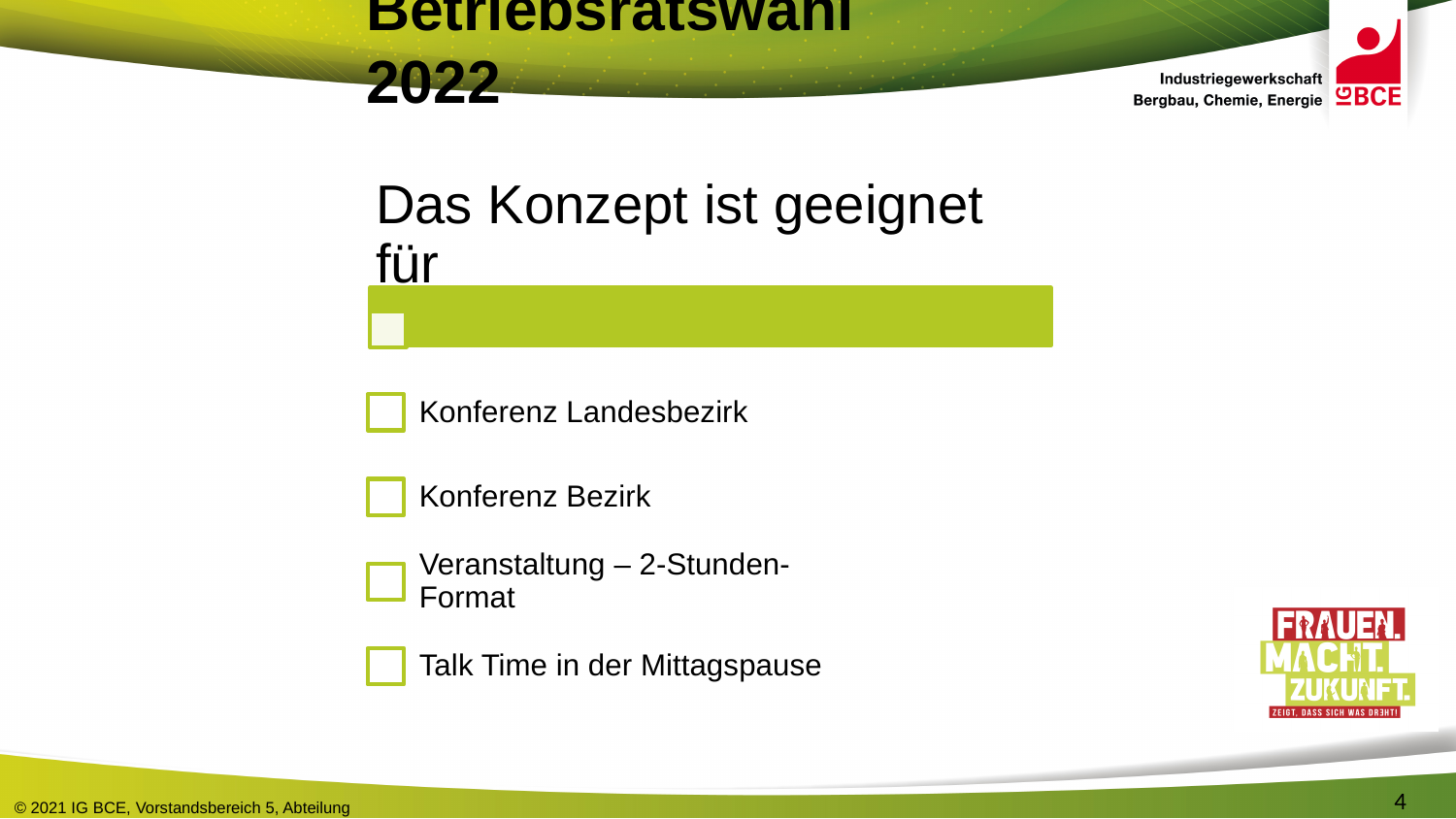

# Betriebsratswahl 2022
Das Konzept ist geeignet für
Konferenz Landesbezirk
Konferenz Bezirk
Veranstaltung – 2-Stunden-Format
Talk Time in der Mittagspause
4